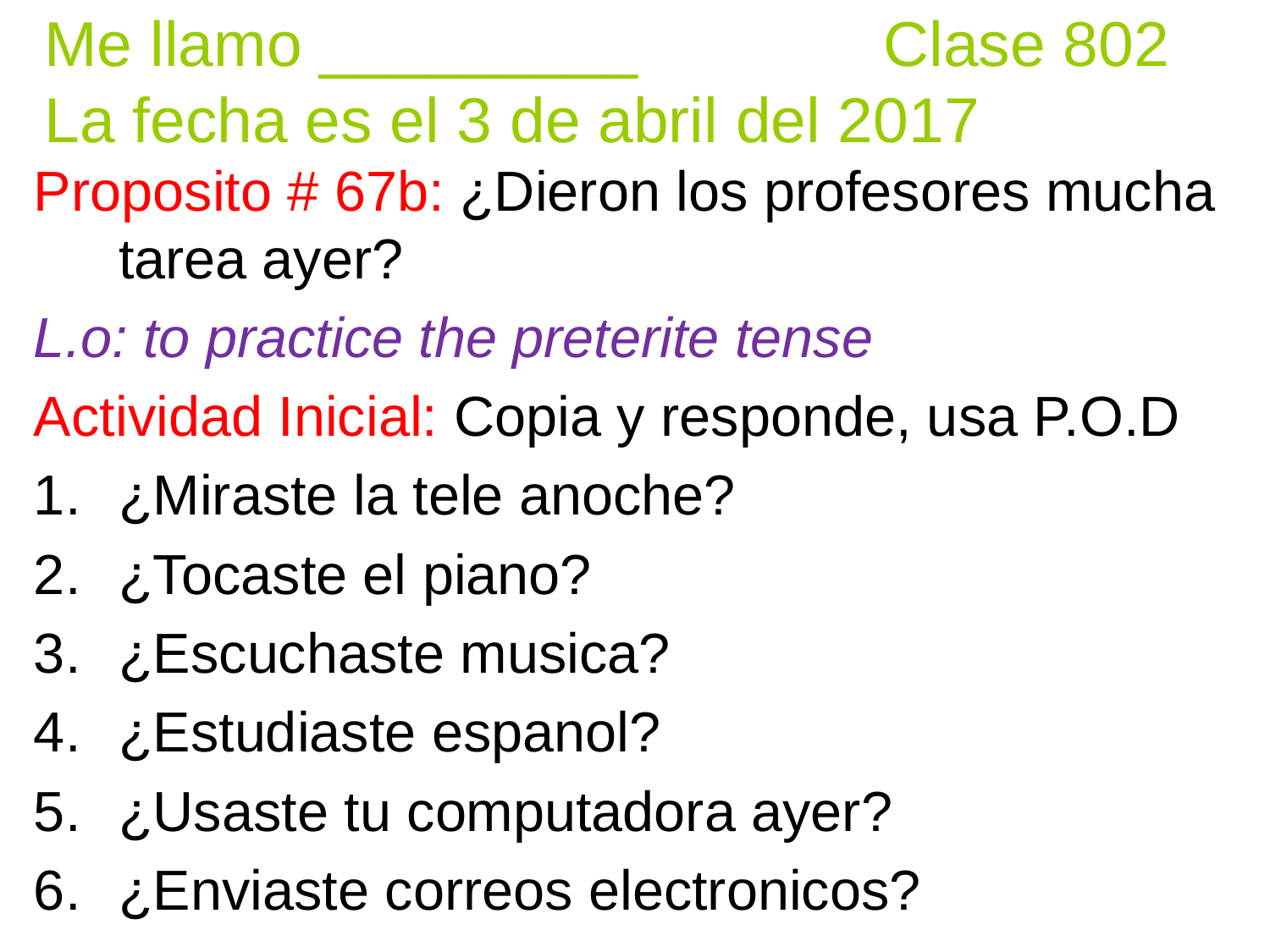

Me llamo _________              Clase 802
La fecha es el 3 de abril del 2017
Proposito # 67b: ¿Dieron los profesores mucha tarea ayer?
L.o: to practice the preterite tense
Actividad Inicial: Copia y responde, usa P.O.D
¿Miraste la tele anoche?
¿Tocaste el piano?
¿Escuchaste musica?
¿Estudiaste espanol?
¿Usaste tu computadora ayer?
¿Enviaste correos electronicos?